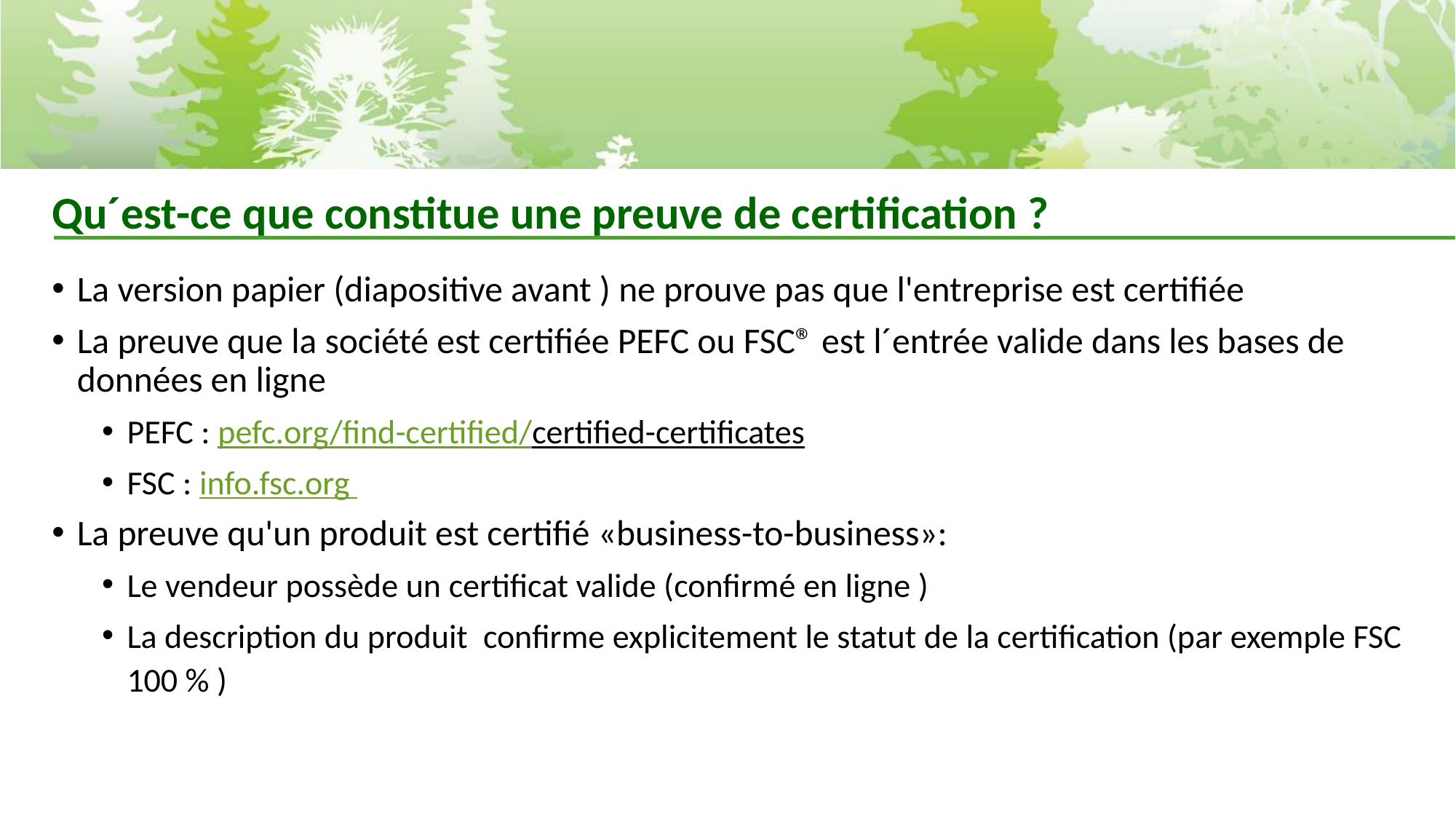

# Qu´est-ce que constitue une preuve de certification ?
La version papier (diapositive avant ) ne prouve pas que l'entreprise est certifiée
La preuve que la société est certifiée PEFC ou FSC® est l´entrée valide dans les bases de données en ligne
PEFC : pefc.org/find-certified/certified-certificates
FSC : info.fsc.org
La preuve qu'un produit est certifié «business-to-business»:
Le vendeur possède un certificat valide (confirmé en ligne )
La description du produit  confirme explicitement le statut de la certification (par exemple FSC 100 % )